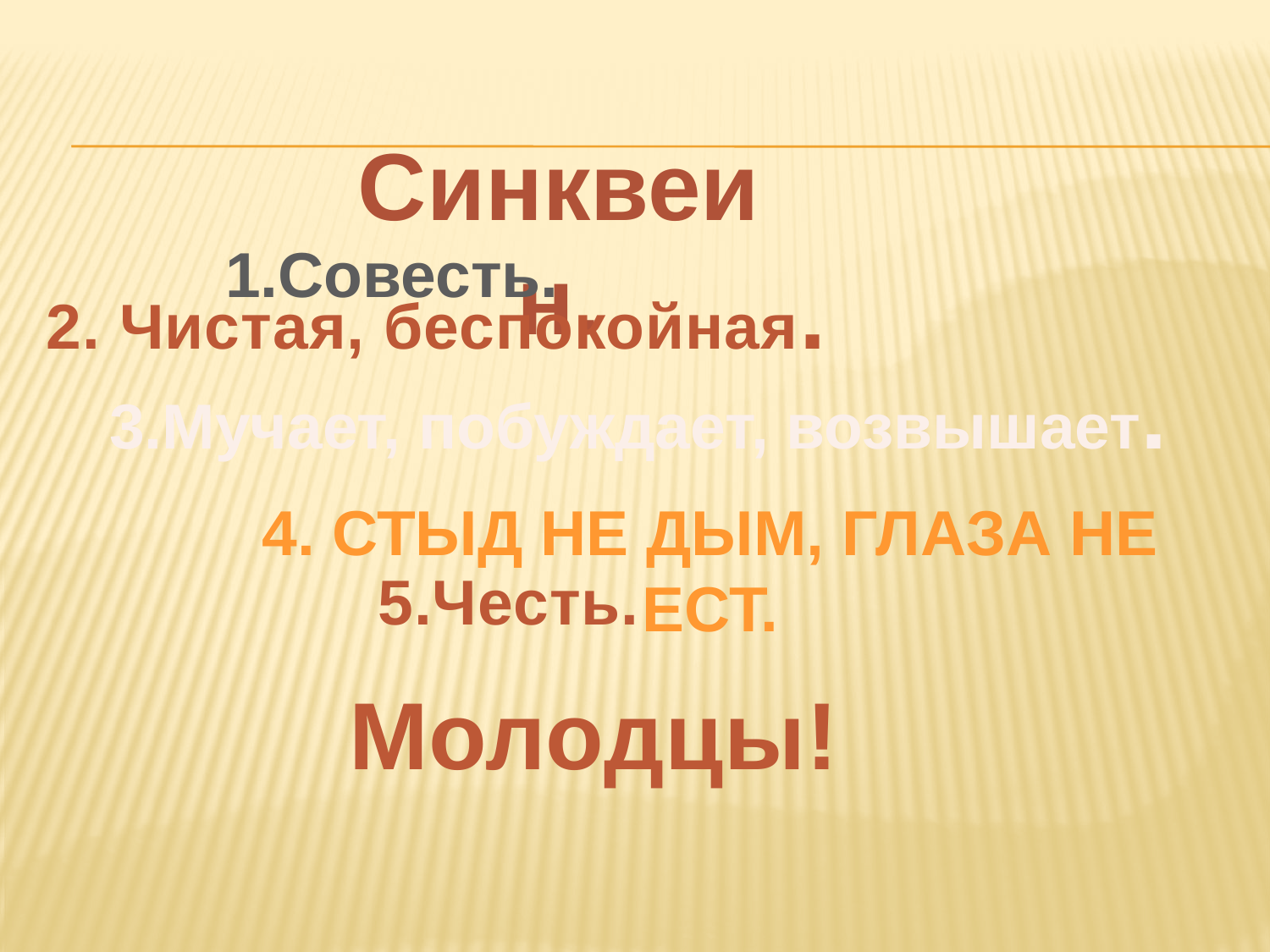

#
Синквеин.

1.Совесть.
2. Чистая, беспокойная.
3.Мучает, побуждает, возвышает.
4. Стыд не дым, глаза не ест.
5.Честь.
Молодцы!